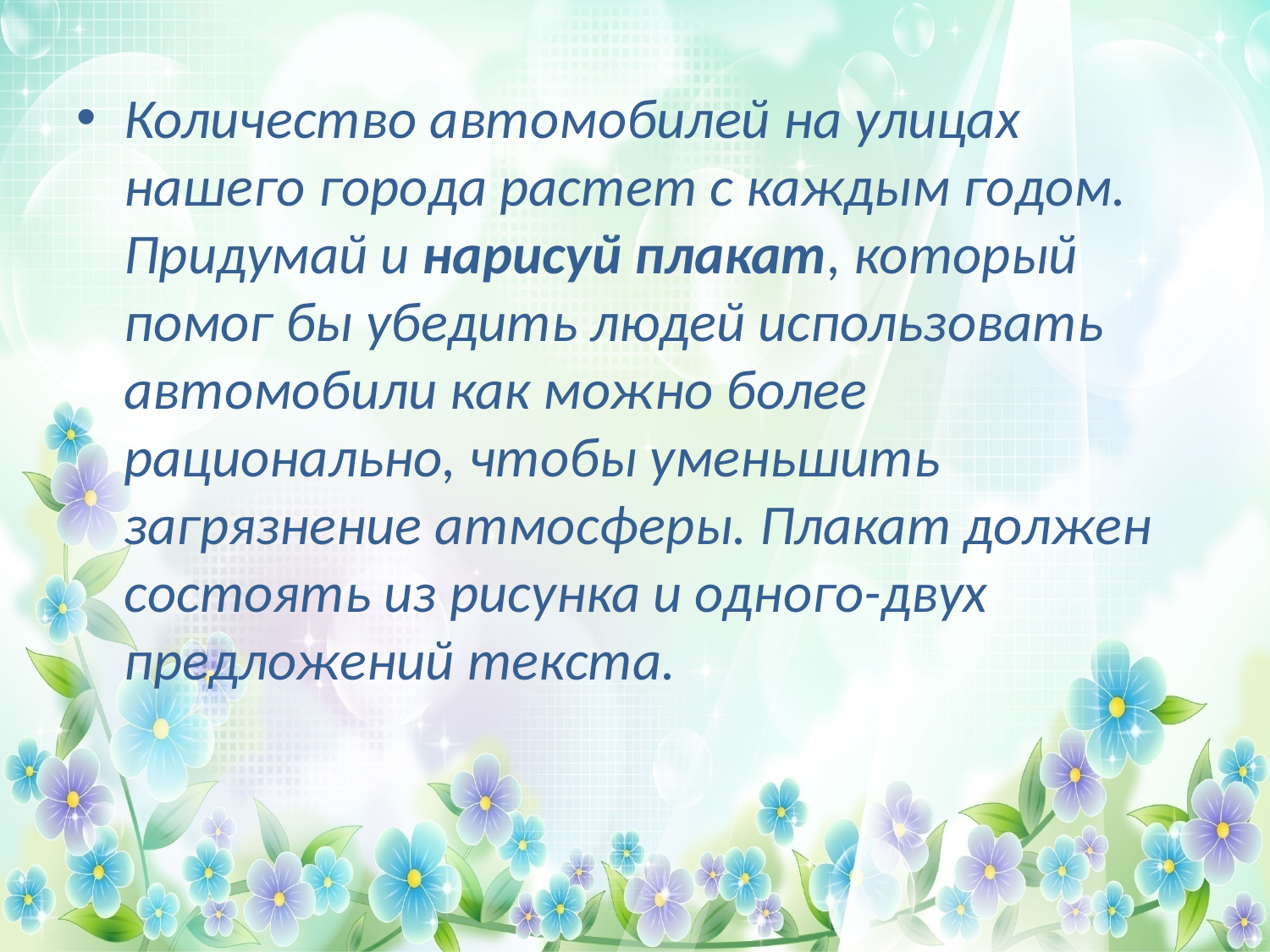

Количество автомобилей на улицах нашего города растет с каждым годом. Придумай и нарисуй плакат, который помог бы убедить людей использовать автомобили как можно более рационально, чтобы уменьшить загрязнение атмосферы. Плакат должен состоять из рисунка и одного-двух предложений текста.